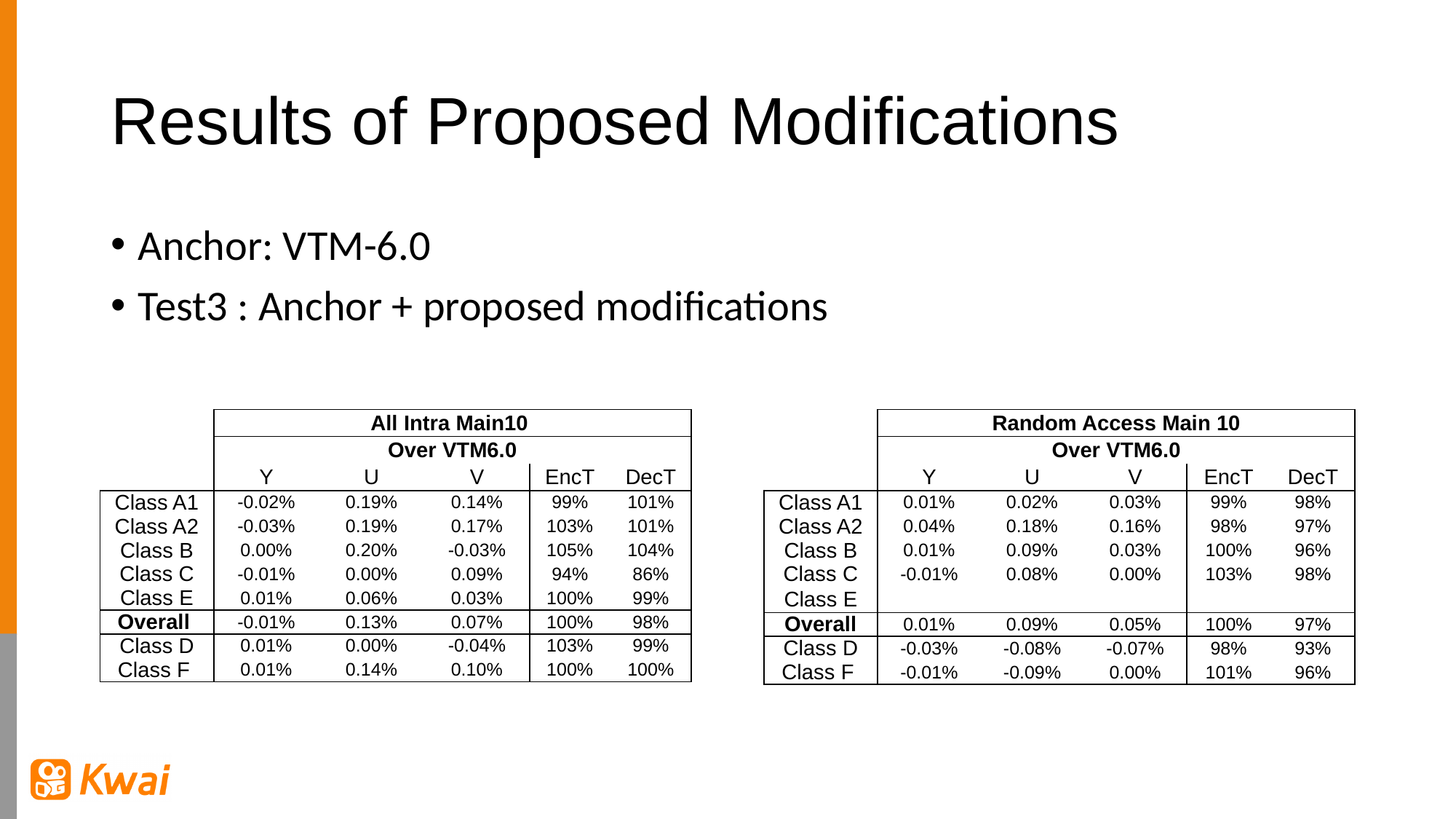

# Results of Proposed Modifications
Anchor: VTM-6.0
Test3 : Anchor + proposed modifications

|  | All Intra Main10 |  |  |  |  |
| --- | --- | --- | --- | --- | --- |
|  | Over VTM6.0 |  |  |  |  |
|  | Y | U | V | EncT | DecT |
| Class A1 | -0.02% | 0.19% | 0.14% | 99% | 101% |
| Class A2 | -0.03% | 0.19% | 0.17% | 103% | 101% |
| Class B | 0.00% | 0.20% | -0.03% | 105% | 104% |
| Class C | -0.01% | 0.00% | 0.09% | 94% | 86% |
| Class E | 0.01% | 0.06% | 0.03% | 100% | 99% |
| Overall | -0.01% | 0.13% | 0.07% | 100% | 98% |
| Class D | 0.01% | 0.00% | -0.04% | 103% | 99% |
| Class F | 0.01% | 0.14% | 0.10% | 100% | 100% |
|  | Random Access Main 10 |  |  |  |  |
| --- | --- | --- | --- | --- | --- |
|  | Over VTM6.0 |  |  |  |  |
|  | Y | U | V | EncT | DecT |
| Class A1 | 0.01% | 0.02% | 0.03% | 99% | 98% |
| Class A2 | 0.04% | 0.18% | 0.16% | 98% | 97% |
| Class B | 0.01% | 0.09% | 0.03% | 100% | 96% |
| Class C | -0.01% | 0.08% | 0.00% | 103% | 98% |
| Class E |  |  |  |  |  |
| Overall | 0.01% | 0.09% | 0.05% | 100% | 97% |
| Class D | -0.03% | -0.08% | -0.07% | 98% | 93% |
| Class F | -0.01% | -0.09% | 0.00% | 101% | 96% |